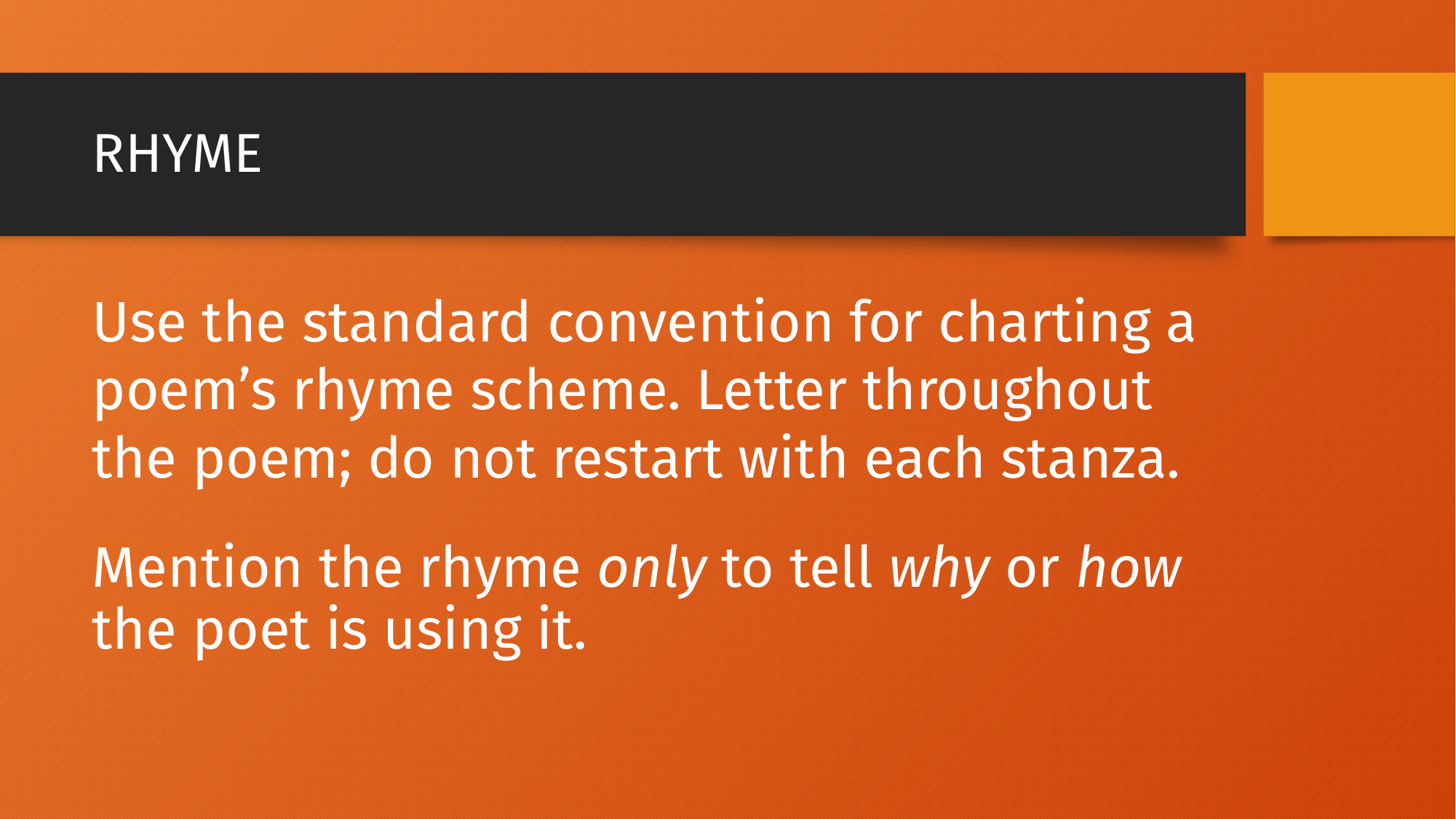

# RHYME
Use the standard convention for charting a poem’s rhyme scheme. Letter throughout the poem; do not restart with each stanza.
Mention the rhyme only to tell why or how the poet is using it.